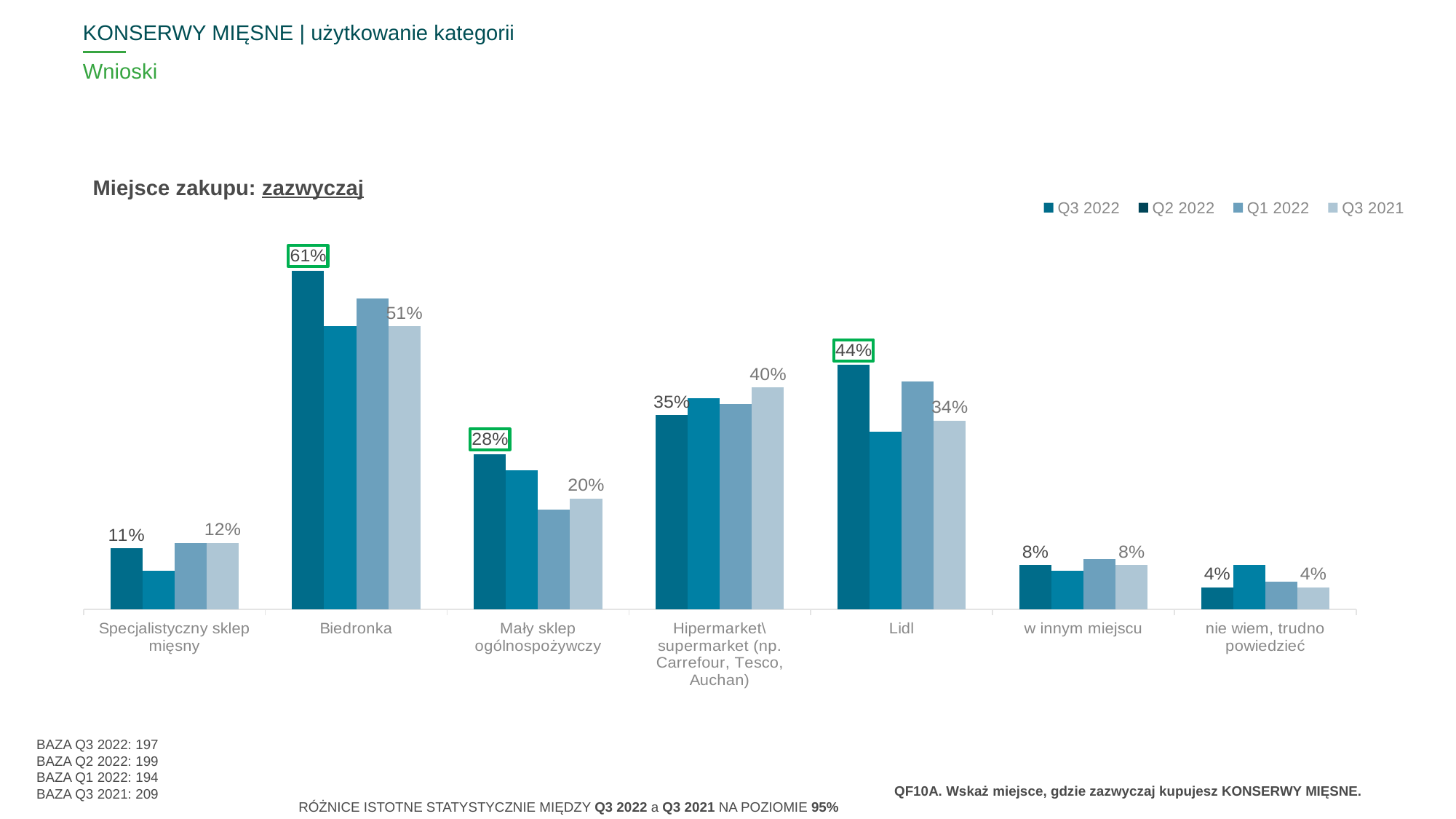

KONSERWY MIĘSNE | użytkowanie kategorii
# Wnioski

### Chart

| Category | Q3 2022 | Q2 2022 | Q1 2022 | Q3 2021 |
|---|---|---|---|---|
|  | None | None | None | None |
|  | None | None | None | None |
|  | None | None | None | None |
|  | None | None | None | None |
|  | None | None | None | None |
|  | None | None | None | None |
|  | None | None | None | None |
Miejsce zakupu: zazwyczaj

### Chart

| Category | Q3 2022 | Q2 2022 | Q1 2022 | Q3 2021 |
|---|---|---|---|---|
| Specjalistyczny sklep mięsny | 0.11 | 0.07 | 0.12 | 0.12 |
| Biedronka | 0.61 | 0.51 | 0.56 | 0.51 |
| Mały sklep ogólnospożywczy | 0.28 | 0.25 | 0.18 | 0.2 |
| Hipermarket\supermarket (np. Carrefour, Tesco, Auchan) | 0.35 | 0.38 | 0.37 | 0.4 |
| Lidl | 0.44 | 0.32 | 0.41 | 0.34 |
| w innym miejscu | 0.08 | 0.07 | 0.09 | 0.08 |
| nie wiem, trudno powiedzieć | 0.04 | 0.08 | 0.05 | 0.04 |
BAZA Q3 2022: 197
BAZA Q2 2022: 199
BAZA Q1 2022: 194
BAZA Q3 2021: 209
QF10A. Wskaż miejsce, gdzie zazwyczaj kupujesz KONSERWY MIĘSNE.
RÓŻNICE ISTOTNE STATYSTYCZNIE MIĘDZY Q3 2022 a Q3 2021 NA POZIOMIE 95%